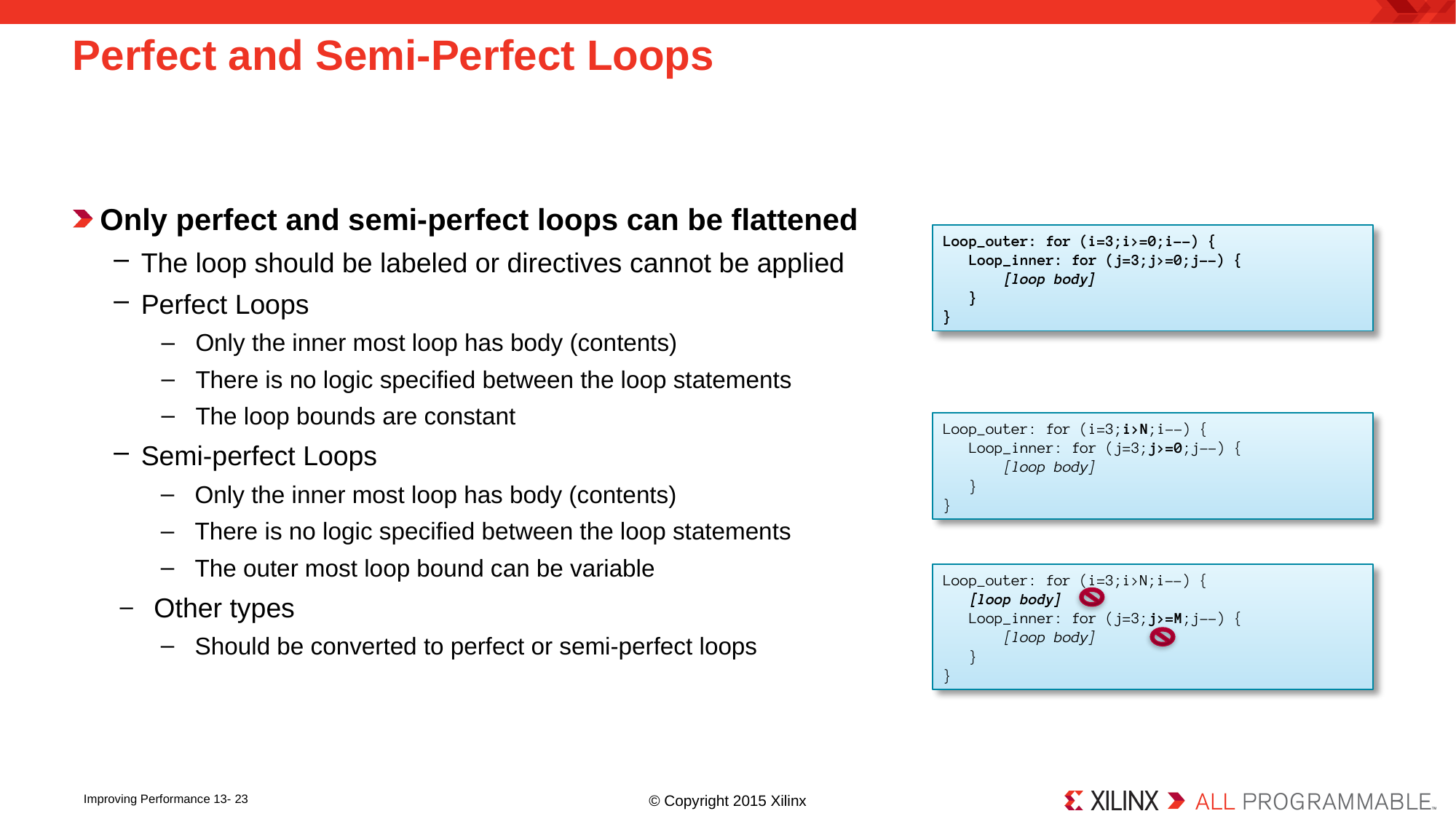

# Perfect and Semi-Perfect Loops
Only perfect and semi-perfect loops can be flattened
The loop should be labeled or directives cannot be applied
Perfect Loops
Only the inner most loop has body (contents)
There is no logic specified between the loop statements
The loop bounds are constant
Semi-perfect Loops
Only the inner most loop has body (contents)
There is no logic specified between the loop statements
The outer most loop bound can be variable
Other types
Should be converted to perfect or semi-perfect loops

Loop_outer: for (i=3;i>=0;i--) {
   Loop_inner: for (j=3;j>=0;j--) {
       [loop body]
   }
}
Loop_outer: for (i=3;i>N;i--) {
   Loop_inner: for (j=3;j>=0;j--) {
       [loop body]
   }
}
Loop_outer: for (i=3;i>N;i--) {
   [loop body]
   Loop_inner: for (j=3;j>=M;j--) {
       [loop body]
   }
}

Improving Performance 13- 23
© Copyright 2015 Xilinx